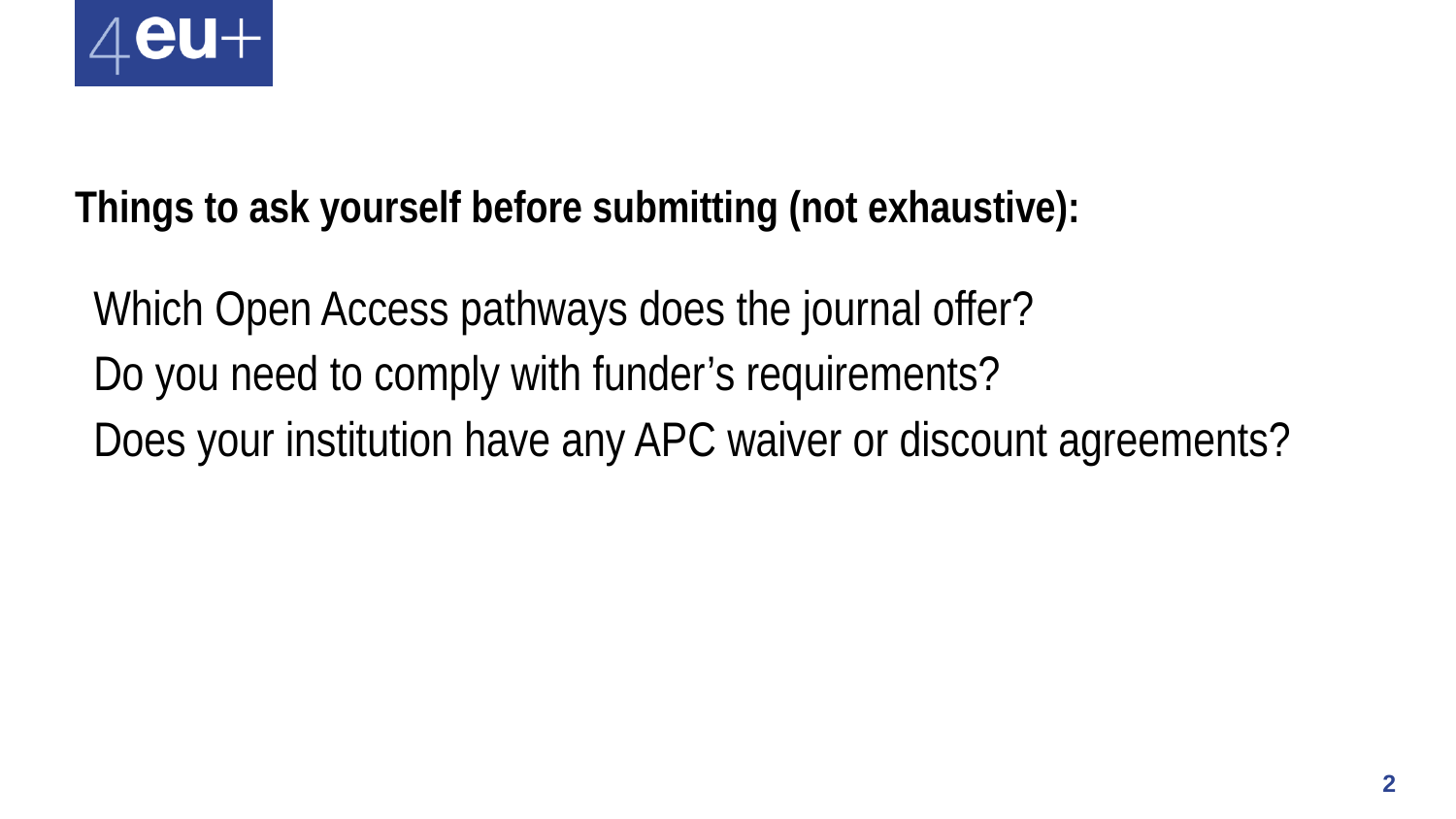

# Things to ask yourself before submitting (not exhaustive):
Which Open Access pathways does the journal offer?
Do you need to comply with funder’s requirements?
Does your institution have any APC waiver or discount agreements?
2